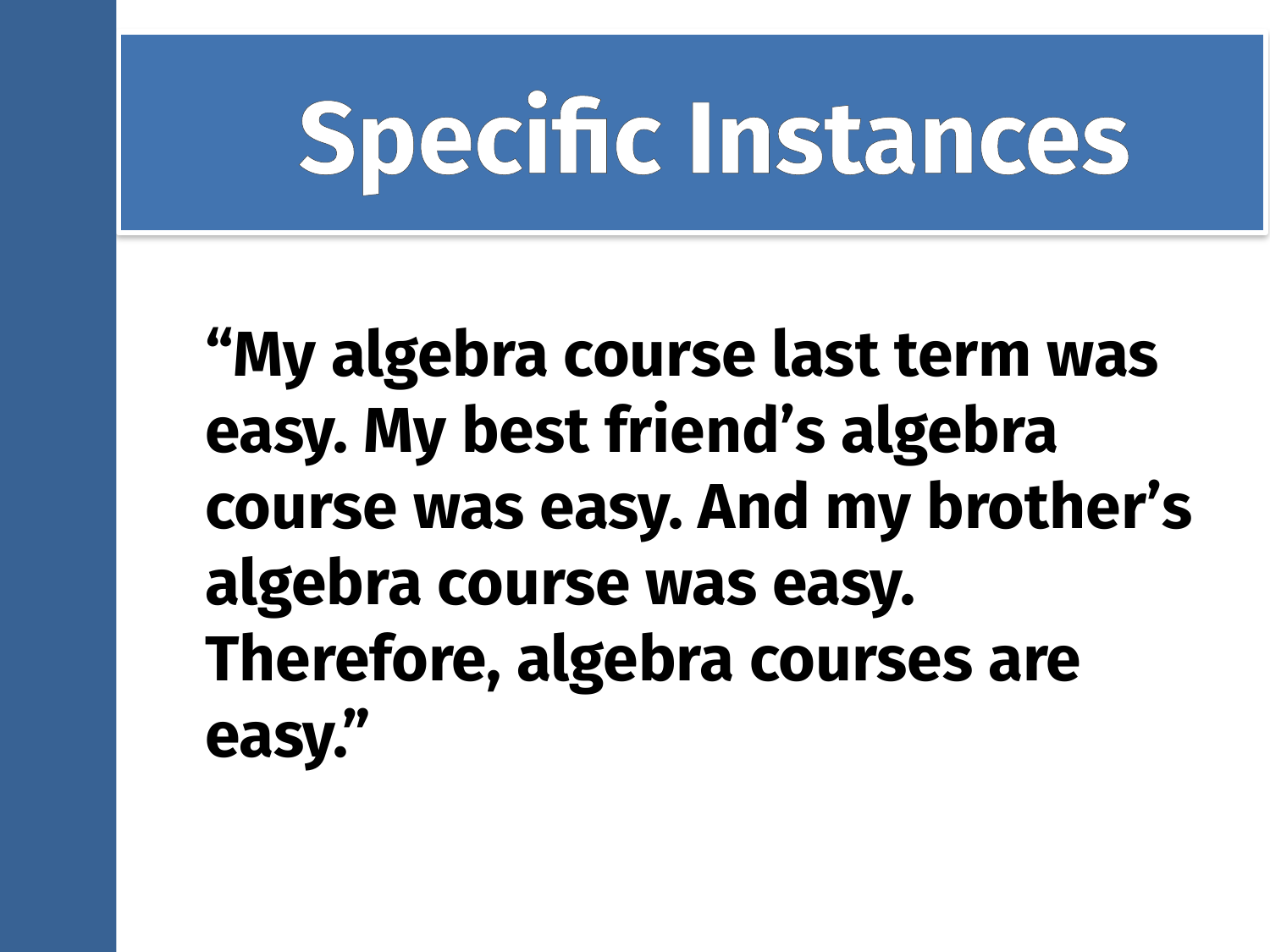

# Specific Instances
“My algebra course last term was easy. My best friend’s algebra course was easy. And my brother’s algebra course was easy. Therefore, algebra courses are easy.”